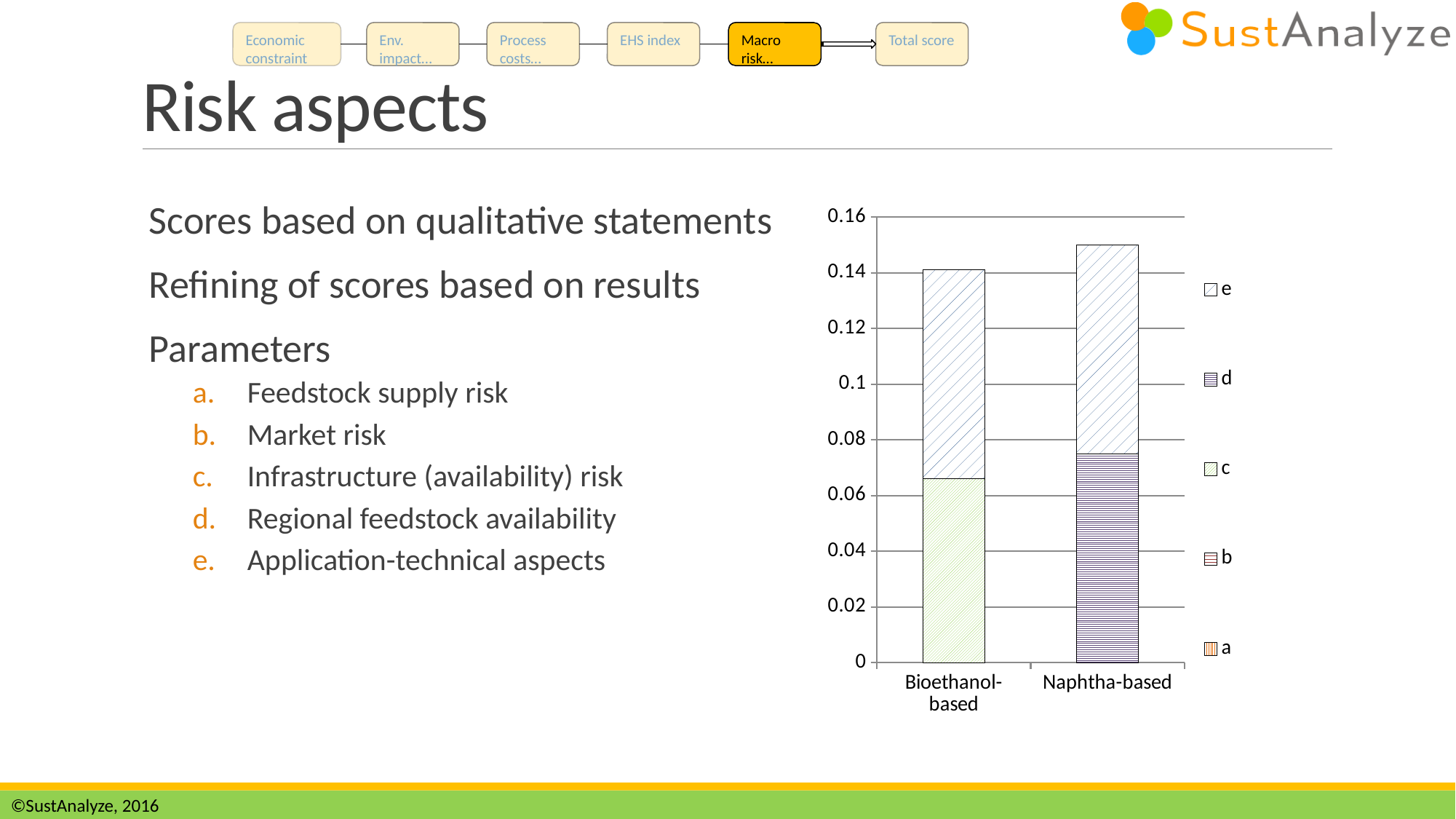

Economic constraint
Env. impact…
Process costs…
EHS index
Macro risk…
Total score

# Risk aspects

### Chart

| Category | a | b | c | d | e |
|---|---|---|---|---|---|
| Bioethanol-based | 0.0 | 0.0 | 0.066 | 0.0 | 0.07500000000000001 |
| Naphtha-based | 0.0 | 0.0 | 0.0 | 0.07500000000000001 | 0.07500000000000001 |
Scores based on qualitative statements
Refining of scores based on results
Parameters
Feedstock supply risk
Market risk
Infrastructure (availability) risk
Regional feedstock availability
Application-technical aspects